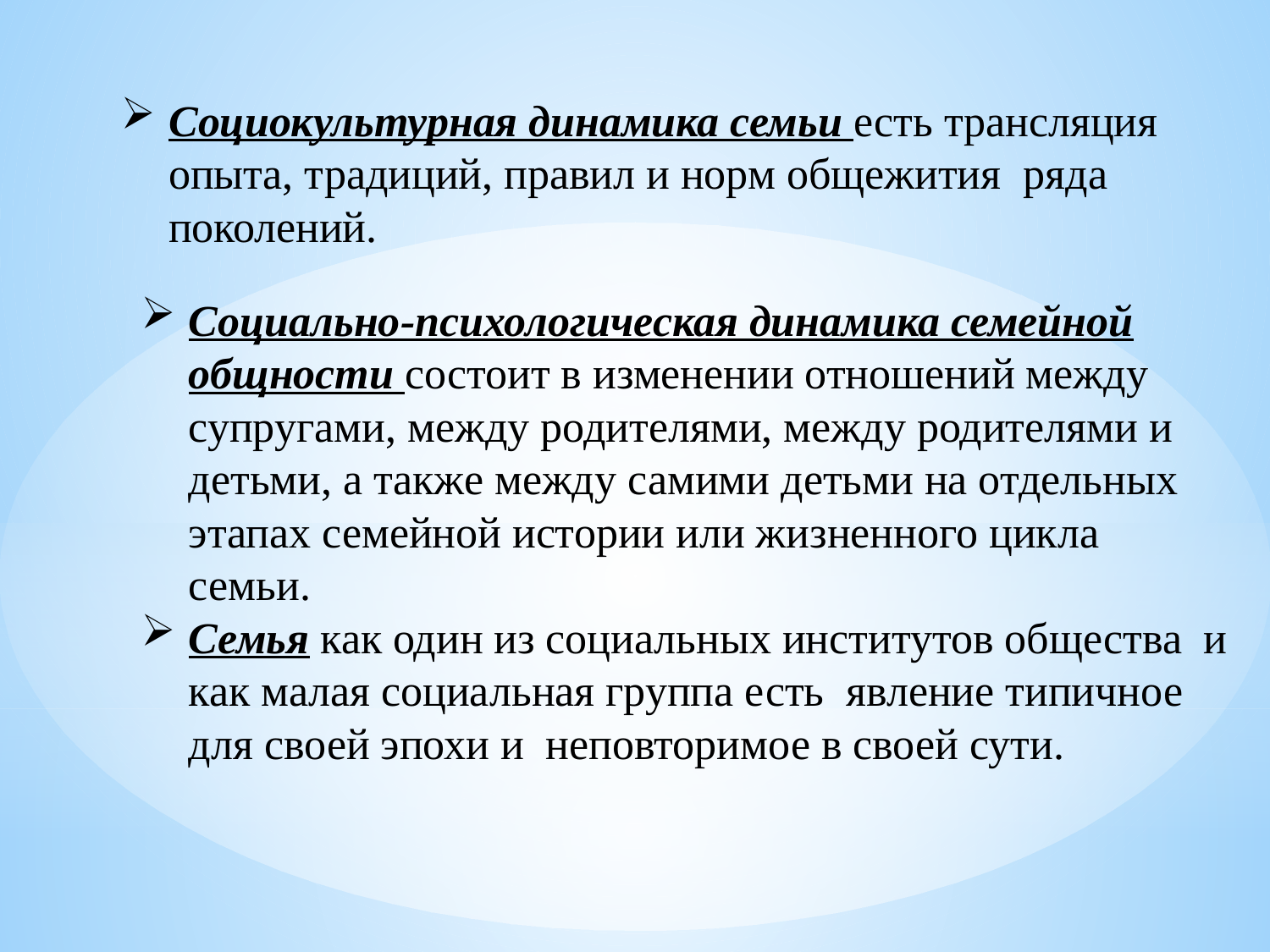

Социокультурная динамика семьи есть трансляция опыта, традиций, правил и норм общежития  ряда поколений.
Социально-психологическая динамика семейной общности состоит в изменении отношений между супругами, между родителями, между родителями и детьми, а также между самими детьми на отдельных этапах семейной истории или жизненного цикла семьи.
Семья как один из социальных институтов общества  и как малая социальная группа есть  явление типичное для своей эпохи и  неповторимое в своей сути.